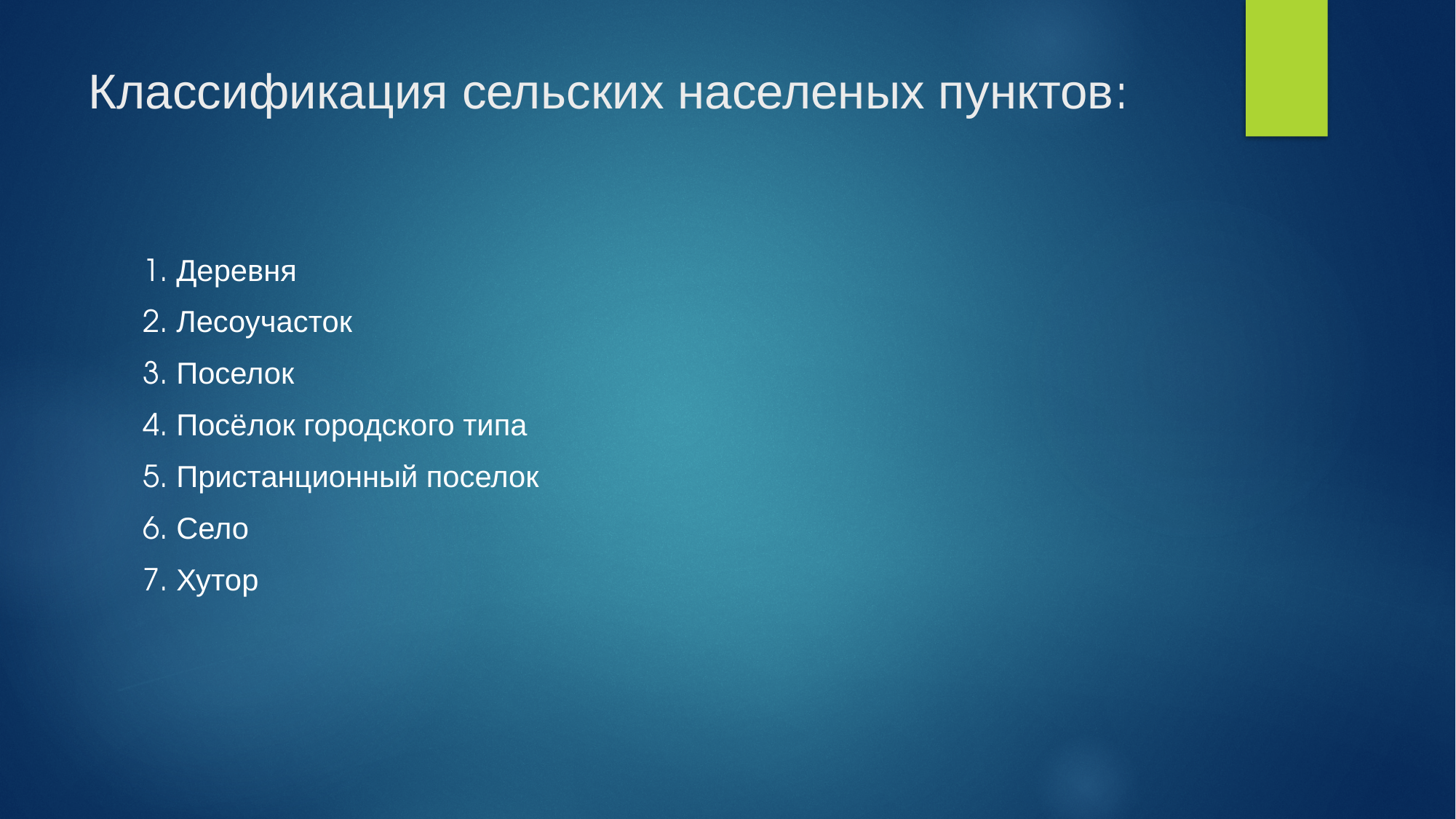

# Классификация сельских населеных пунктов:
1. Деревня
2. Лесоучасток
3. Поселок
4. Посёлок городского типа
5. Пристанционный поселок
6. Село
7. Хутор